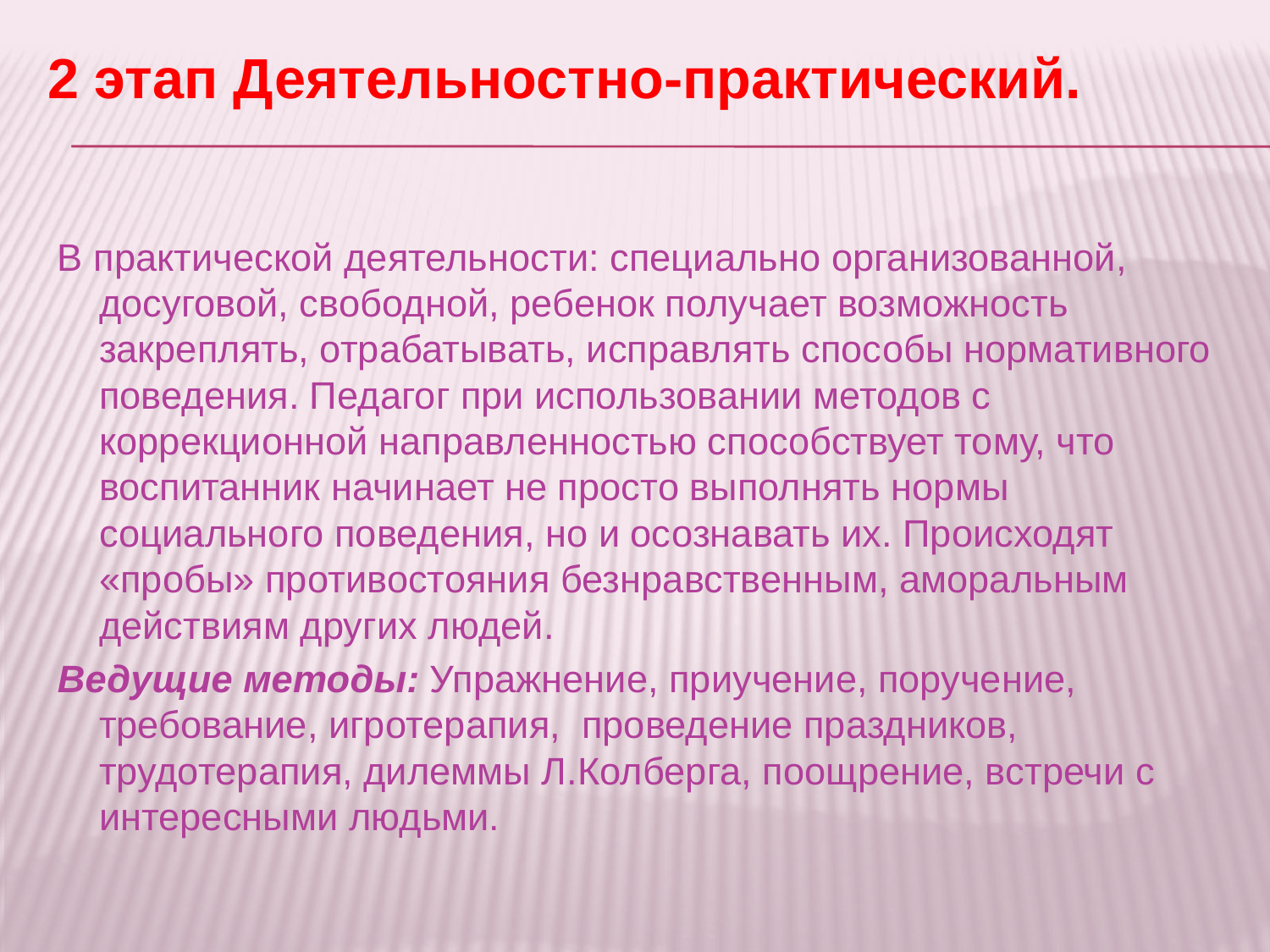

2 этап Деятельностно-практический.
В практической деятельности: специально организованной, досуговой, свободной, ребенок получает возможность закреплять, отрабатывать, исправлять способы нормативного поведения. Педагог при использовании методов с коррекционной направленностью способствует тому, что воспитанник начинает не просто выполнять нормы социального поведения, но и осознавать их. Происходят «пробы» противостояния безнравственным, аморальным действиям других людей.
Ведущие методы: Упражнение, приучение, поручение, требование, игротерапия,  проведение праздников, трудотерапия, дилеммы Л.Колберга, поощрение, встречи с интересными людьми.